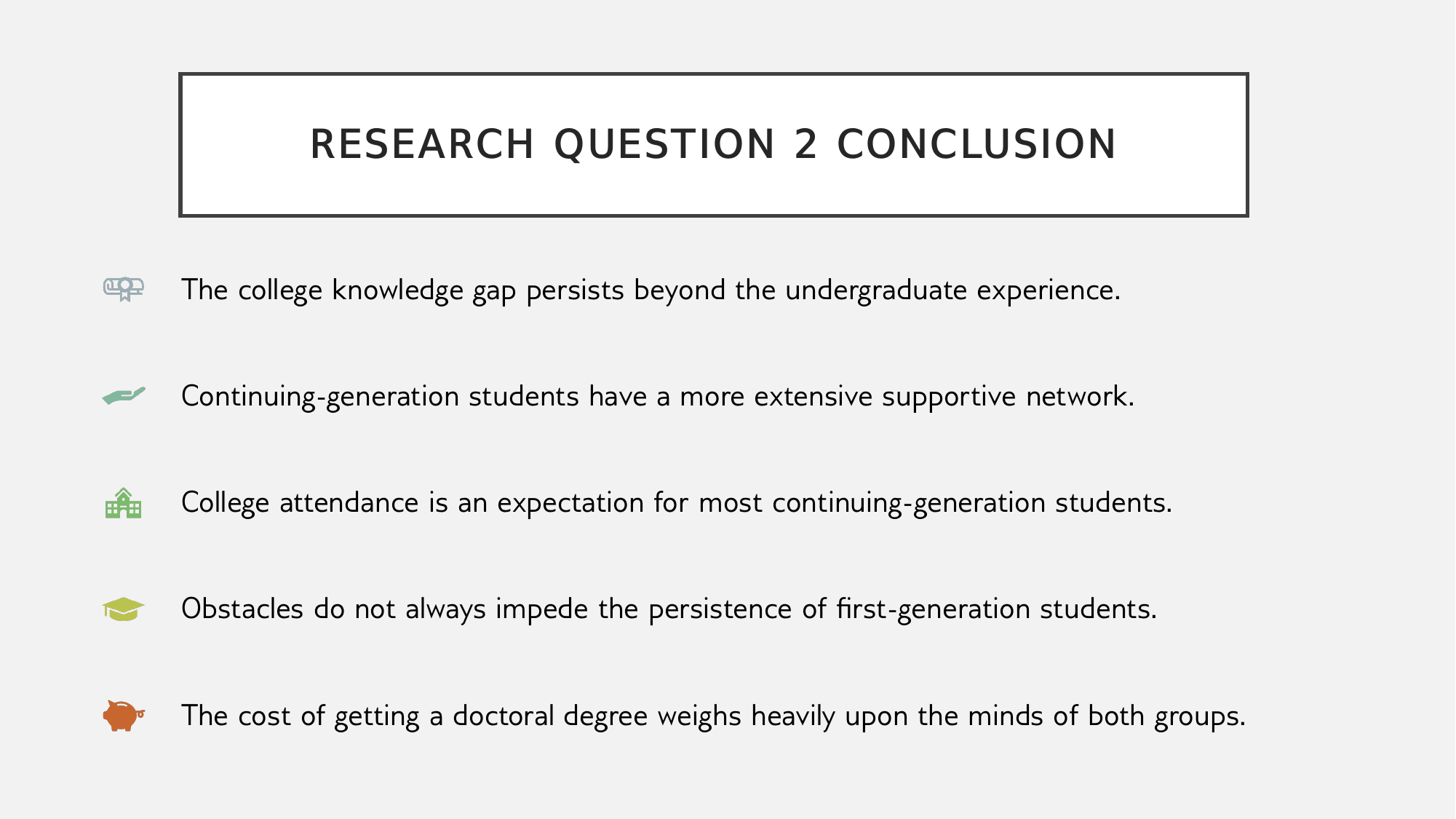

Research question 2 Conclusion
The college knowledge gap persists beyond the undergraduate experience.
Continuing-generation students have a more extensive supportive network.
College attendance is an expectation for most continuing-generation students.
Obstacles do not always impede the persistence of first-generation students.
The cost of getting a doctoral degree weighs heavily upon the minds of both groups.